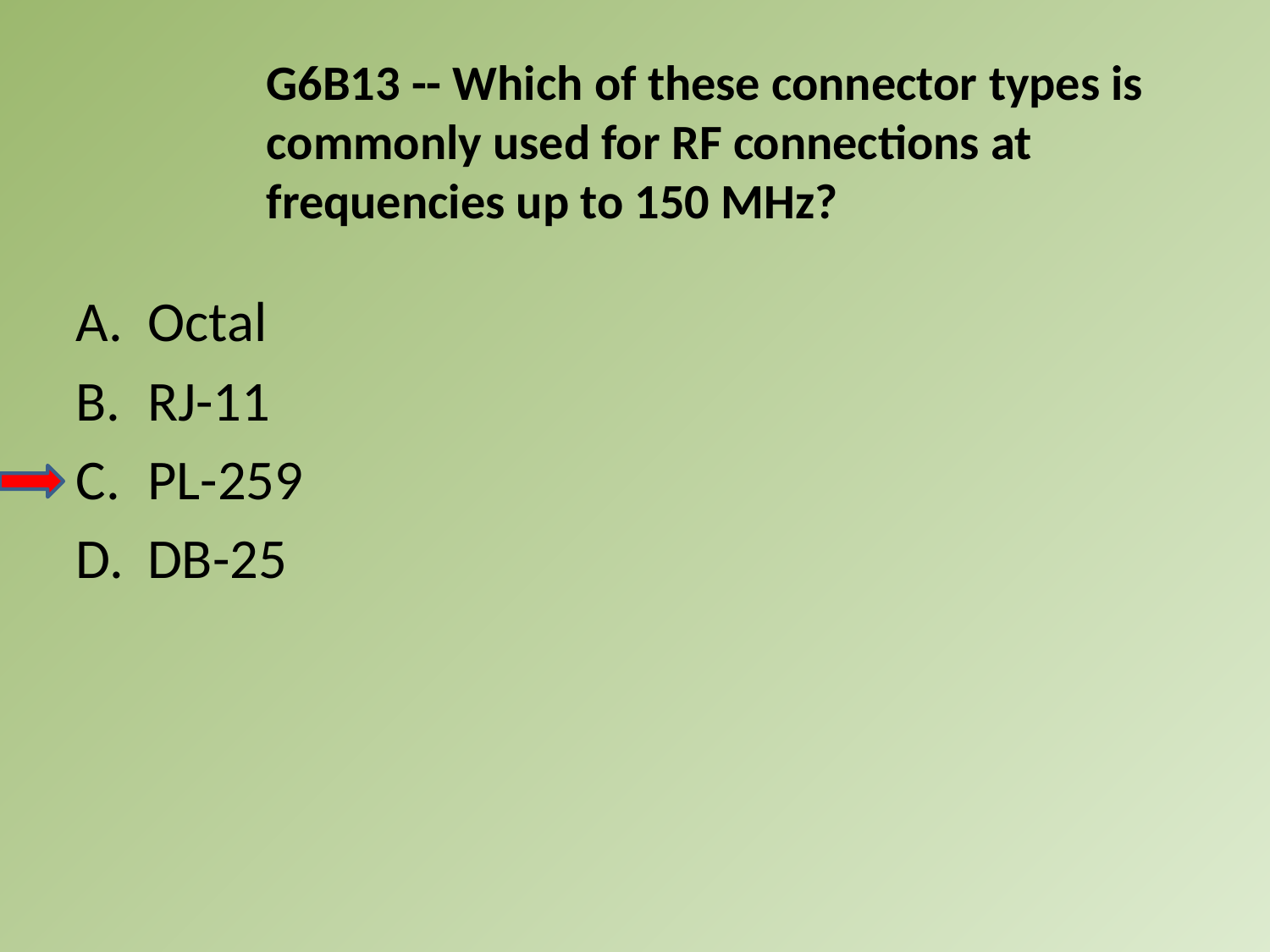

G6B13 -- Which of these connector types is commonly used for RF connections at frequencies up to 150 MHz?
Octal
RJ-11
PL-259
DB-25